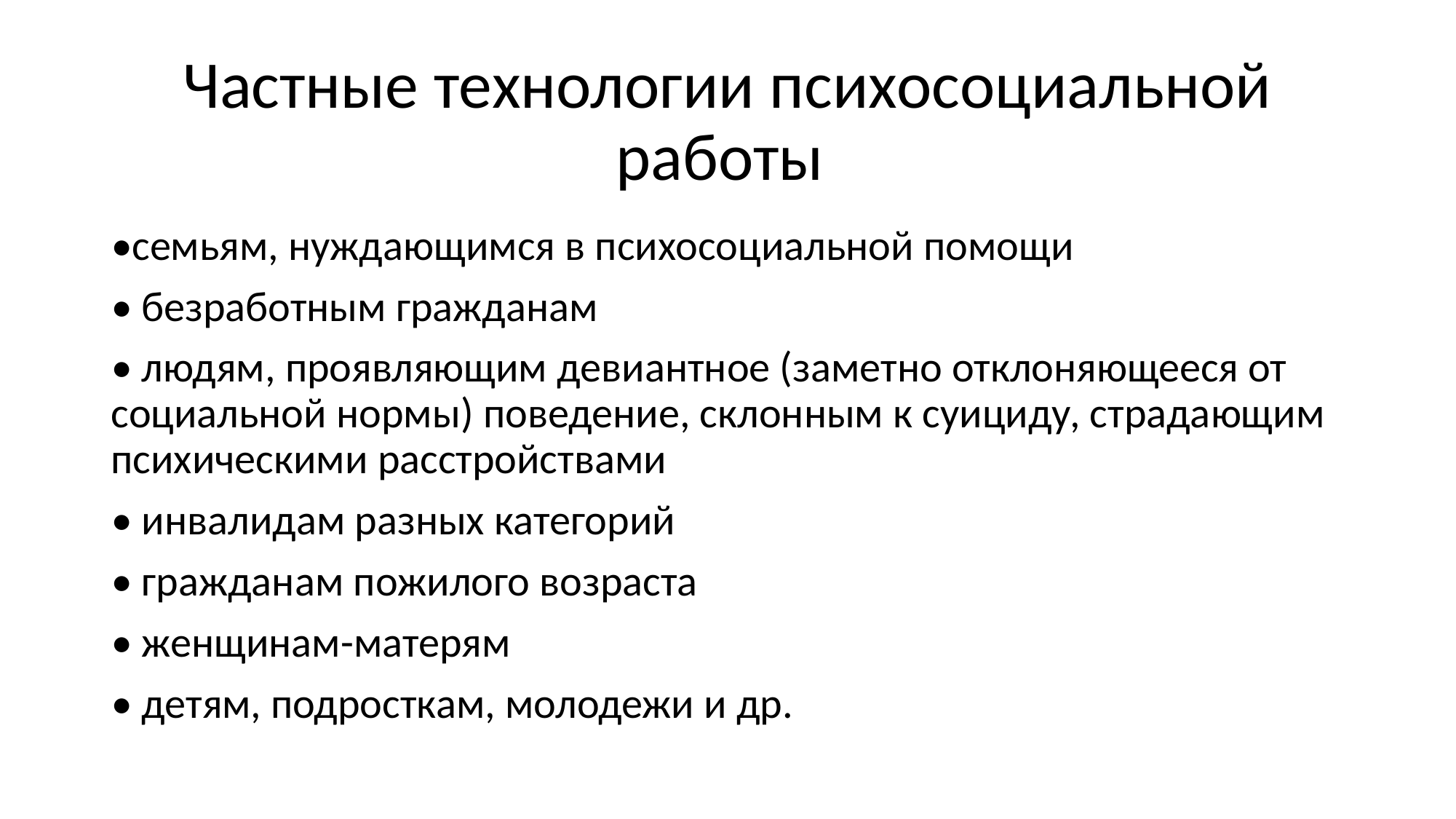

# Частные технологии психосоциальной работы
•семьям, нуждающимся в психосоциальной помощи
• безработным гражданам
• людям, проявляющим девиантное (заметно отклоняющееся от социальной нормы) поведение, склонным к суициду, страдающим психическими расстройствами
• инвалидам разных категорий
• гражданам пожилого возраста
• женщинам-матерям
• детям, подросткам, молодежи и др.